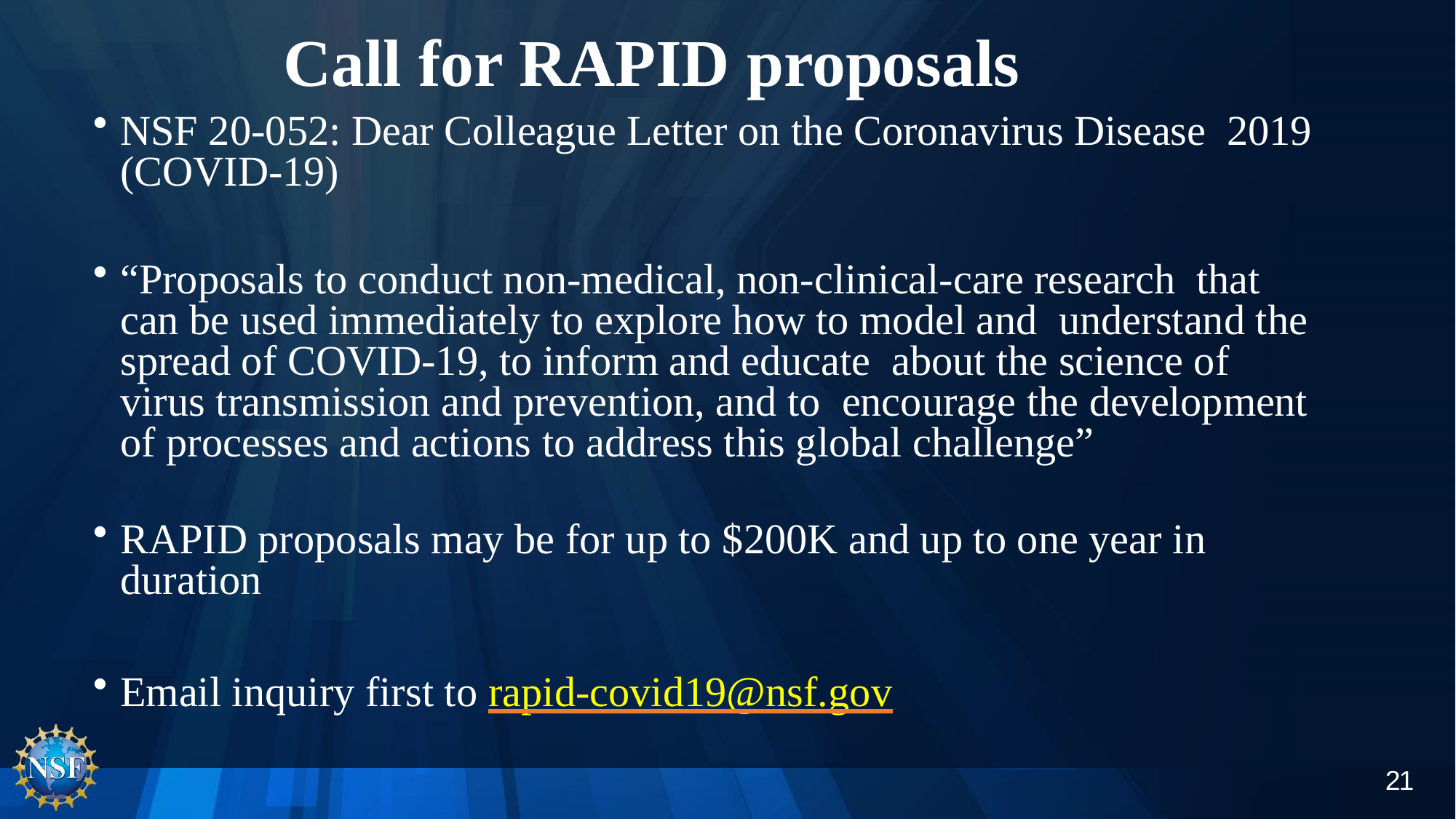

# Call for RAPID proposals
NSF 20-052: Dear Colleague Letter on the Coronavirus Disease  2019 (COVID-19)

“Proposals to conduct non-medical, non-clinical-care research  that can be used immediately to explore how to model and  understand the spread of COVID-19, to inform and educate  about the science of virus transmission and prevention, and to  encourage the development of processes and actions to address this global challenge”

RAPID proposals may be for up to $200K and up to one year in  duration

Email inquiry first to rapid-covid19@nsf.gov
21